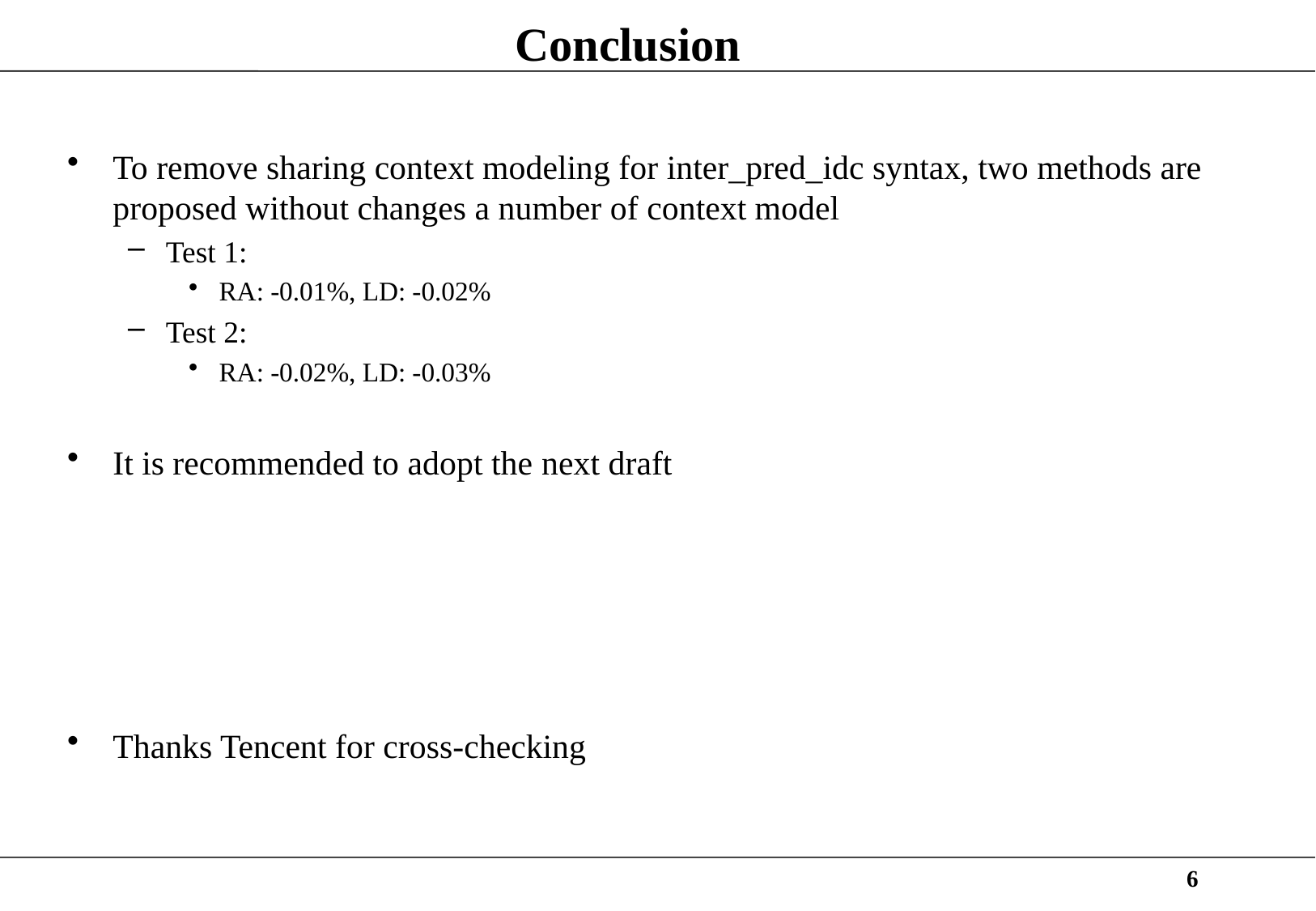

# Conclusion

To remove sharing context modeling for inter_pred_idc syntax, two methods are proposed without changes a number of context model
Test 1:
RA: -0.01%, LD: -0.02%
Test 2:
RA: -0.02%, LD: -0.03%

It is recommended to adopt the next draft

Thanks Tencent for cross-checking

6